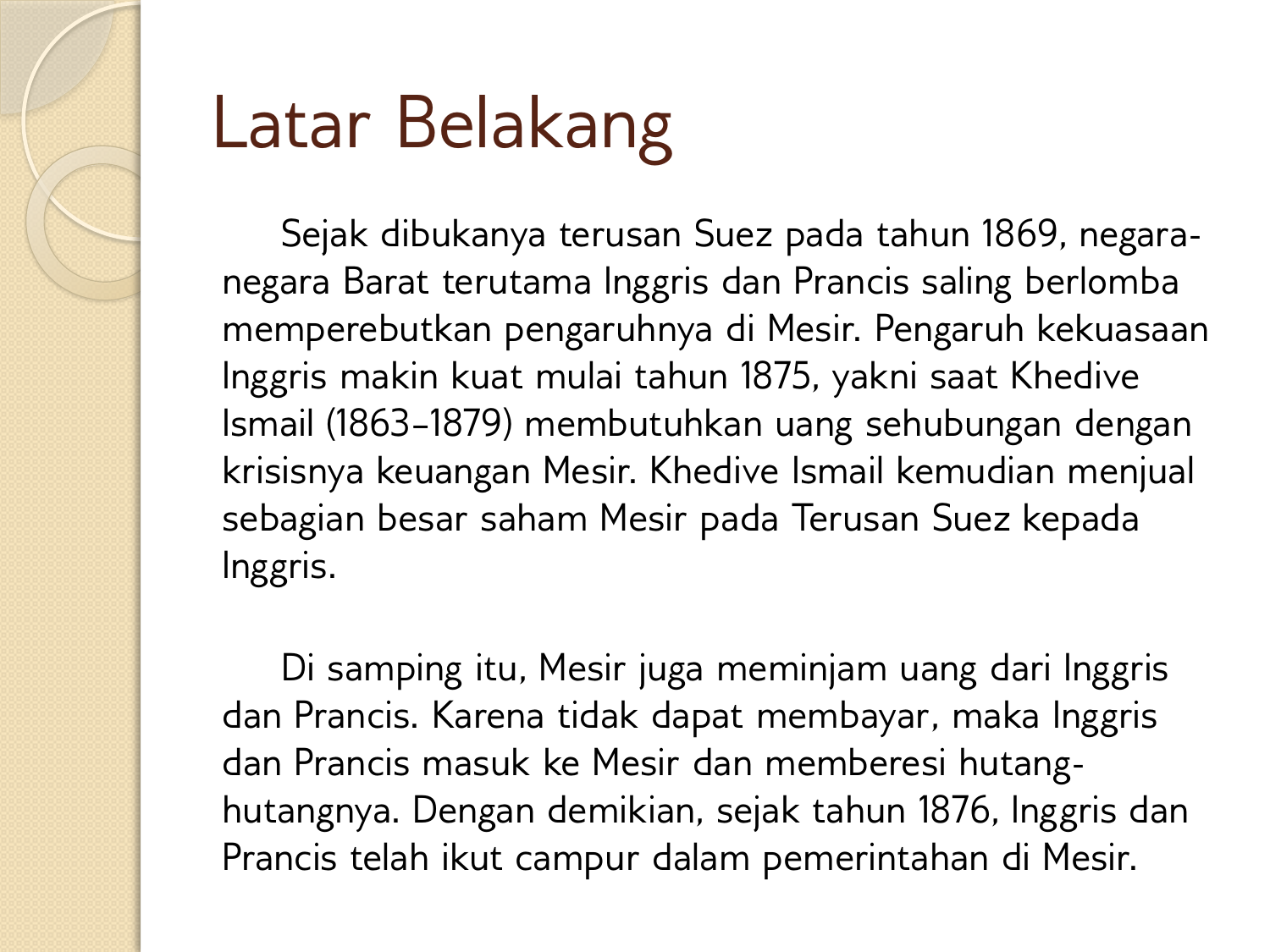

# Latar Belakang
     Sejak dibukanya terusan Suez pada tahun 1869, negara-negara Barat terutama Inggris dan Prancis saling berlomba memperebutkan pengaruhnya di Mesir. Pengaruh kekuasaan Inggris makin kuat mulai tahun 1875, yakni saat Khedive Ismail (1863–1879) membutuhkan uang sehubungan dengan krisisnya keuangan Mesir. Khedive Ismail kemudian menjual sebagian besar saham Mesir pada Terusan Suez kepada Inggris.
     Di samping itu, Mesir juga meminjam uang dari Inggris dan Prancis. Karena tidak dapat membayar, maka Inggris dan Prancis masuk ke Mesir dan memberesi hutang-hutangnya. Dengan demikian, sejak tahun 1876, Inggris dan Prancis telah ikut campur dalam pemerintahan di Mesir.